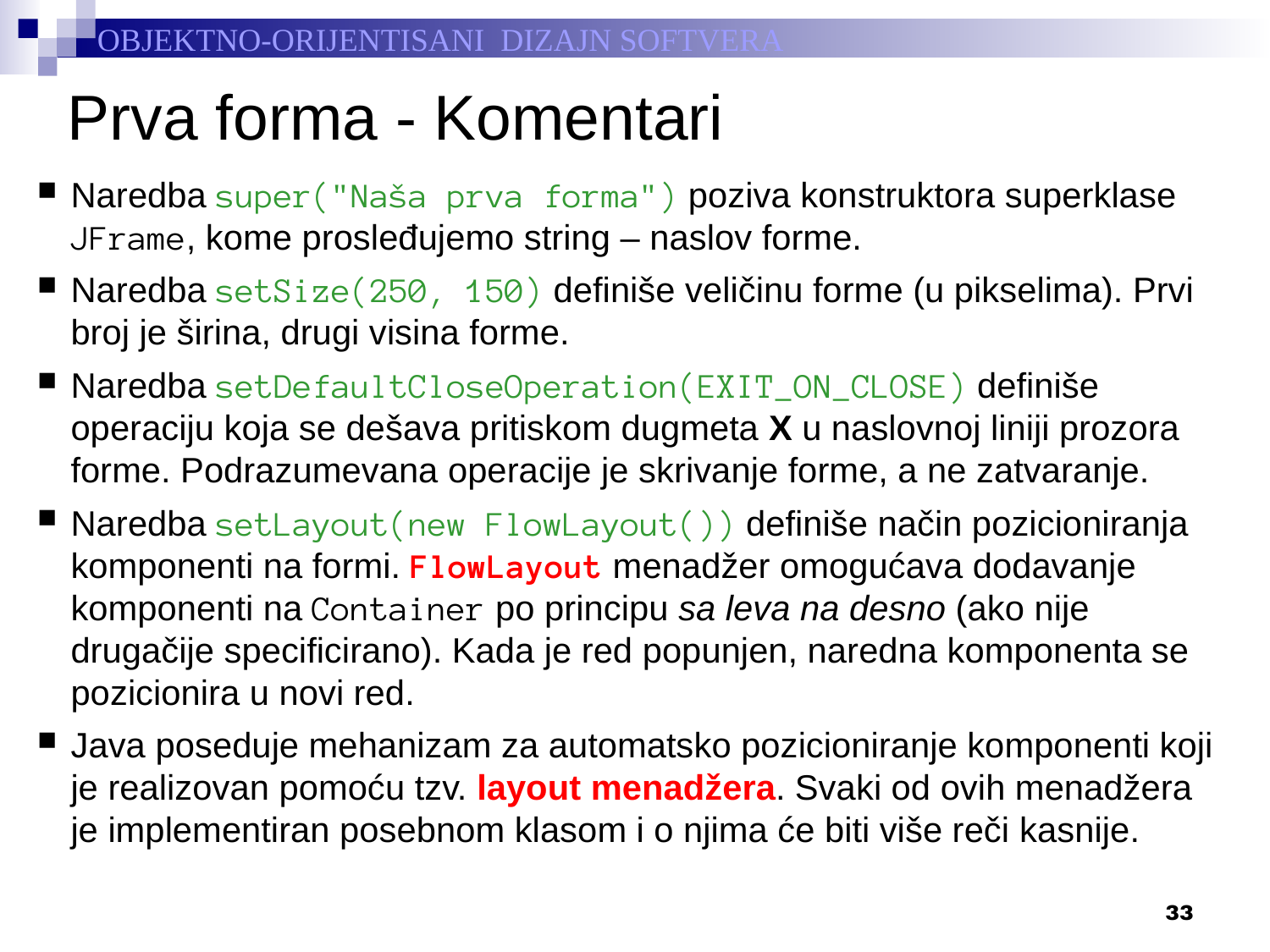

# Prva forma - Komentari
Naredba super("Naša prva forma") poziva konstruktora superklase JFrame, kome prosleđujemo string – naslov forme.
Naredba setSize(250, 150) definiše veličinu forme (u pikselima). Prvi broj je širina, drugi visina forme.
Naredba setDefaultCloseOperation(EXIT_ON_CLOSE) definiše operaciju koja se dešava pritiskom dugmeta X u naslovnoj liniji prozora forme. Podrazumevana operacije je skrivanje forme, a ne zatvaranje.
Naredba setLayout(new FlowLayout()) definiše način pozicioniranja komponenti na formi. FlowLayout menadžer omogućava dodavanje komponenti na Container po principu sa leva na desno (ako nije drugačije specificirano). Kada je red popunjen, naredna komponenta se pozicionira u novi red.
Java poseduje mehanizam za automatsko pozicioniranje komponenti koji je realizovan pomoću tzv. layout menadžera. Svaki od ovih menadžera je implementiran posebnom klasom i o njima će biti više reči kasnije.
33